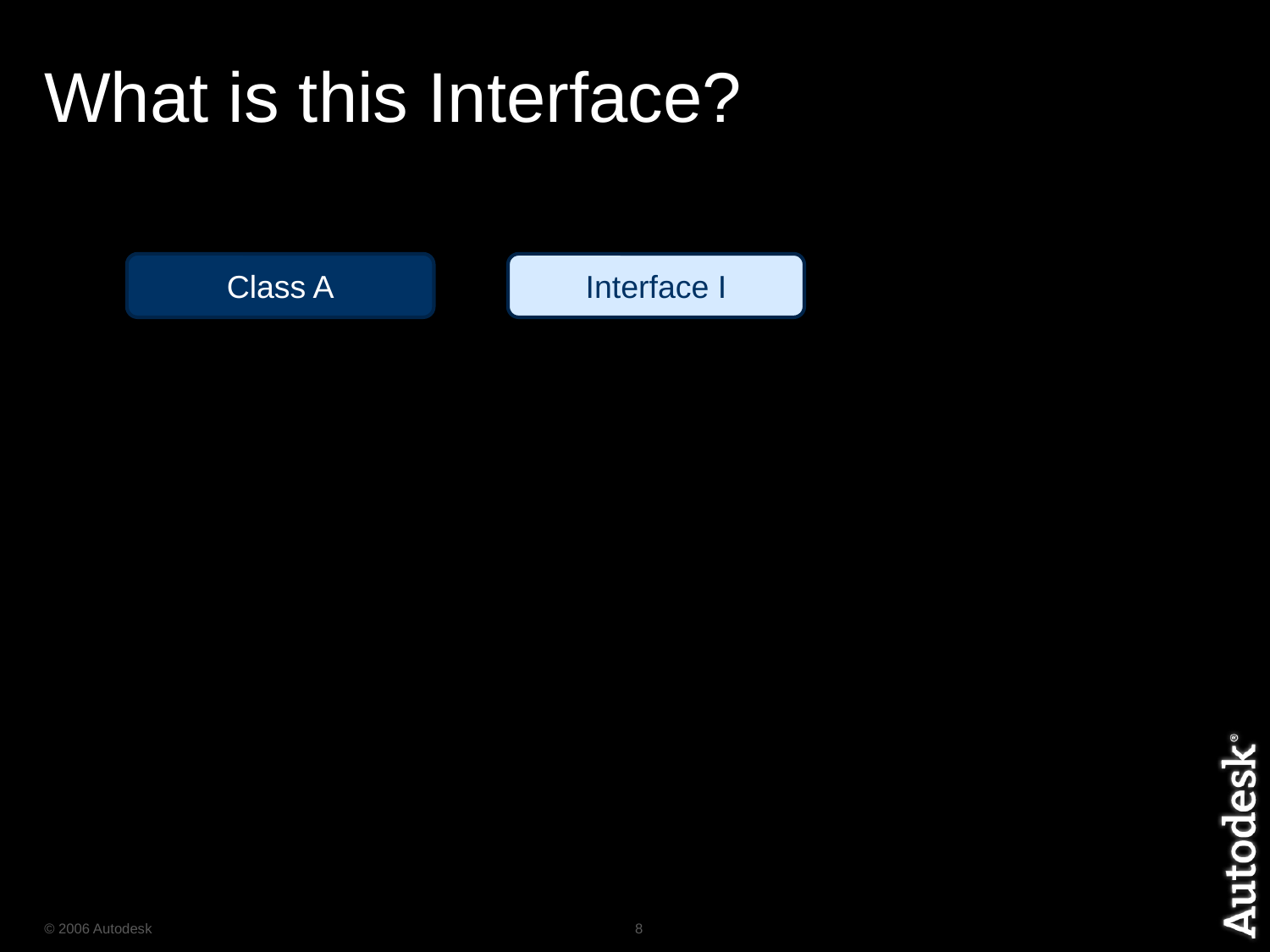

# What is this Interface?

Class A
Interface I